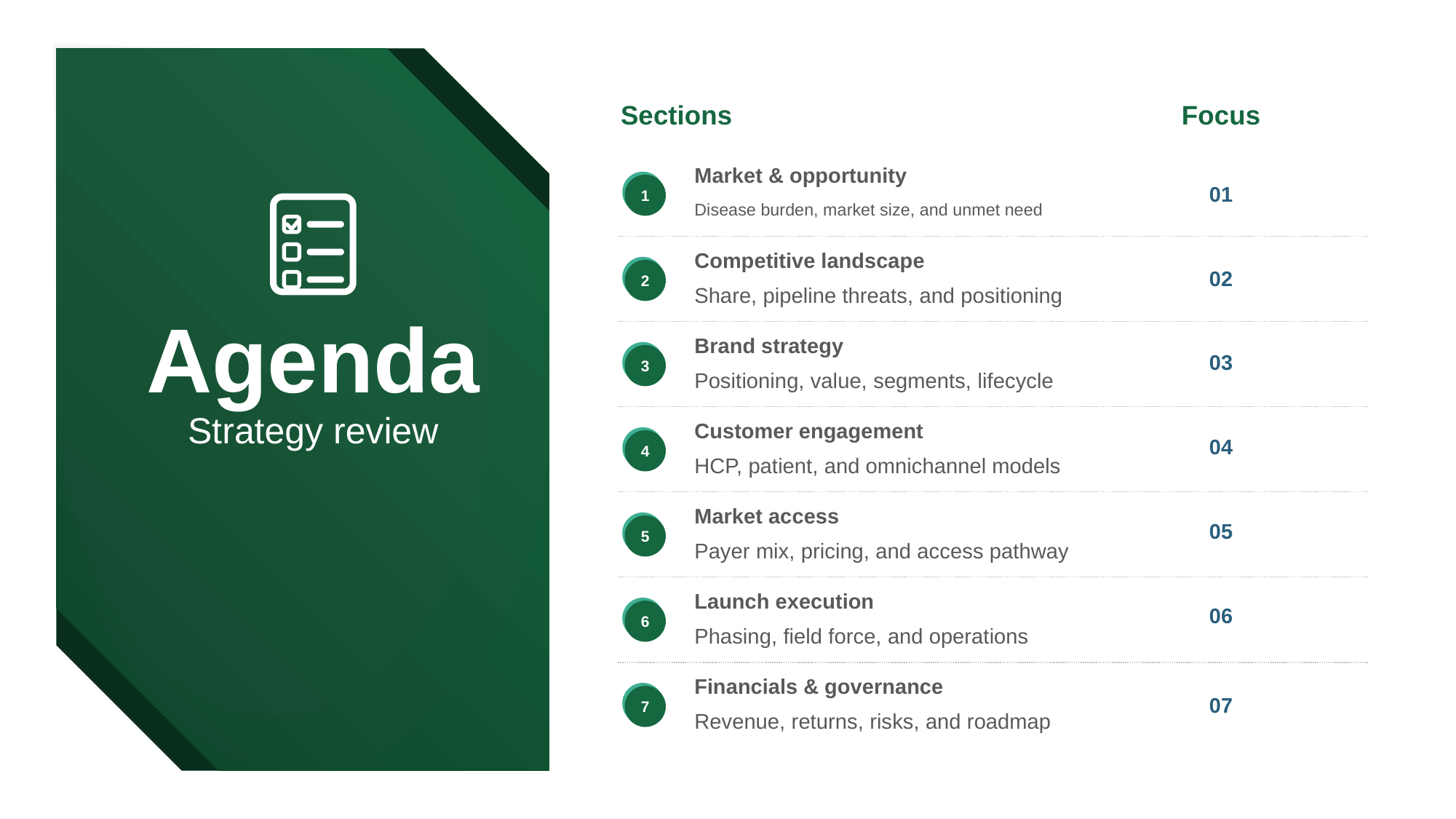

Sections
Focus
Market & opportunity
Disease burden, market size, and unmet need

1

01
Competitive landscape
Share, pipeline threats, and positioning

2
02
# Agenda Strategy review
Brand strategy
Positioning, value, segments, lifecycle

3
03
Customer engagement
HCP, patient, and omnichannel models

4
04
Market access
Payer mix, pricing, and access pathway

5
05
Launch execution
Phasing, field force, and operations

6
06
Financials & governance
Revenue, returns, risks, and roadmap

7
07